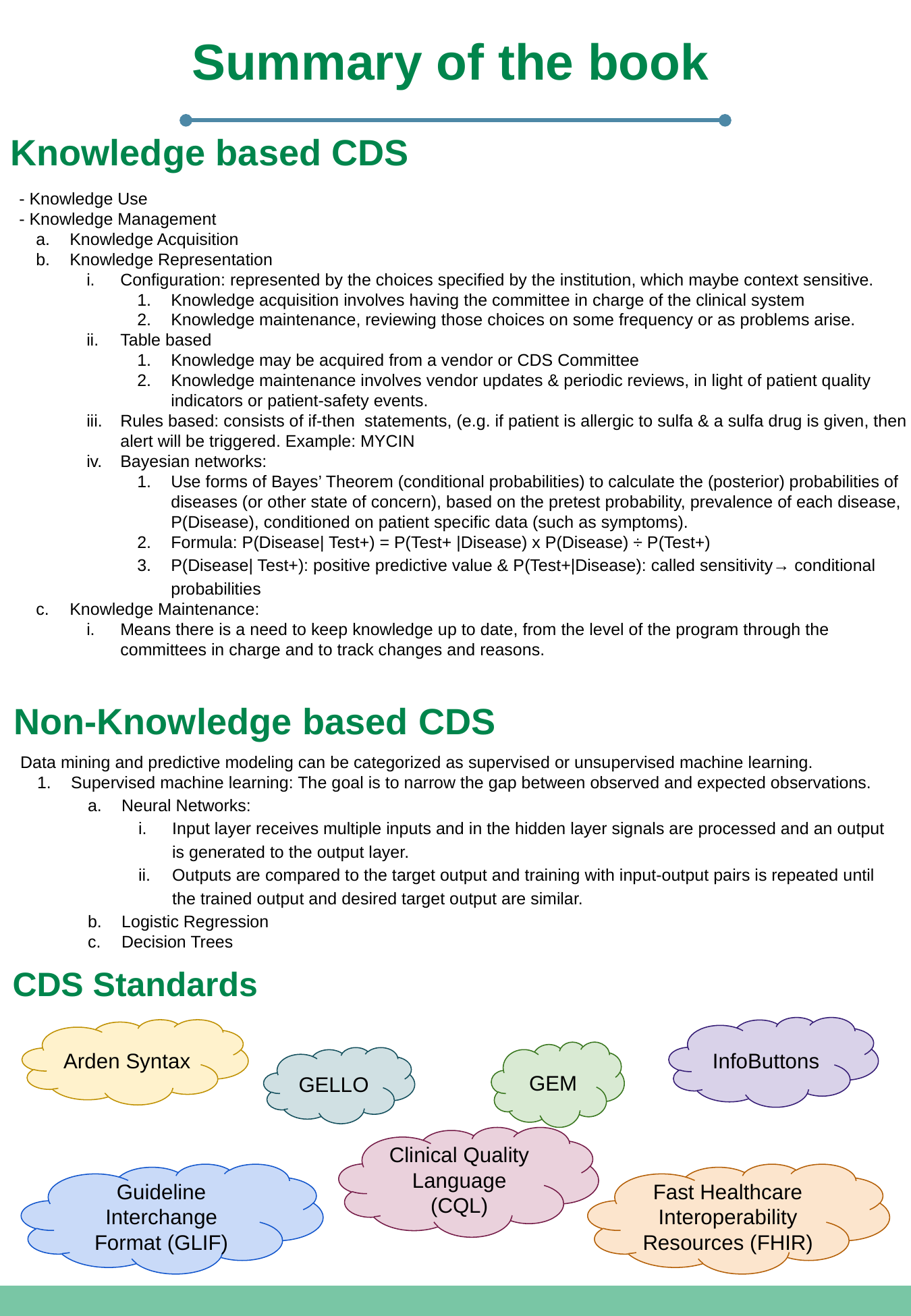

Summary of the book
Knowledge based CDS
- Knowledge Use
- Knowledge Management
Knowledge Acquisition
Knowledge Representation
Configuration: represented by the choices specified by the institution, which maybe context sensitive.
Knowledge acquisition involves having the committee in charge of the clinical system
Knowledge maintenance, reviewing those choices on some frequency or as problems arise.
Table based
Knowledge may be acquired from a vendor or CDS Committee
Knowledge maintenance involves vendor updates & periodic reviews, in light of patient quality indicators or patient-safety events.
Rules based: consists of if-then  statements, (e.g. if patient is allergic to sulfa & a sulfa drug is given, then alert will be triggered. Example: MYCIN
Bayesian networks:
Use forms of Bayes’ Theorem (conditional probabilities) to calculate the (posterior) probabilities of diseases (or other state of concern), based on the pretest probability, prevalence of each disease, P(Disease), conditioned on patient specific data (such as symptoms).
Formula: P(Disease| Test+) = P(Test+ |Disease) x P(Disease) ÷ P(Test+)
P(Disease| Test+): positive predictive value & P(Test+|Disease): called sensitivity→ conditional probabilities
Knowledge Maintenance:
Means there is a need to keep knowledge up to date, from the level of the program through the committees in charge and to track changes and reasons.
Non-Knowledge based CDS
Data mining and predictive modeling can be categorized as supervised or unsupervised machine learning.
Supervised machine learning: The goal is to narrow the gap between observed and expected observations.
Neural Networks:
Input layer receives multiple inputs and in the hidden layer signals are processed and an output is generated to the output layer.
Outputs are compared to the target output and training with input-output pairs is repeated until the trained output and desired target output are similar.
Logistic Regression
Decision Trees

CDS Standards
InfoButtons
Arden Syntax
GEM
GELLO
Clinical Quality Language (CQL)
Guideline Interchange Format (GLIF)
Fast Healthcare Interoperability Resources (FHIR)